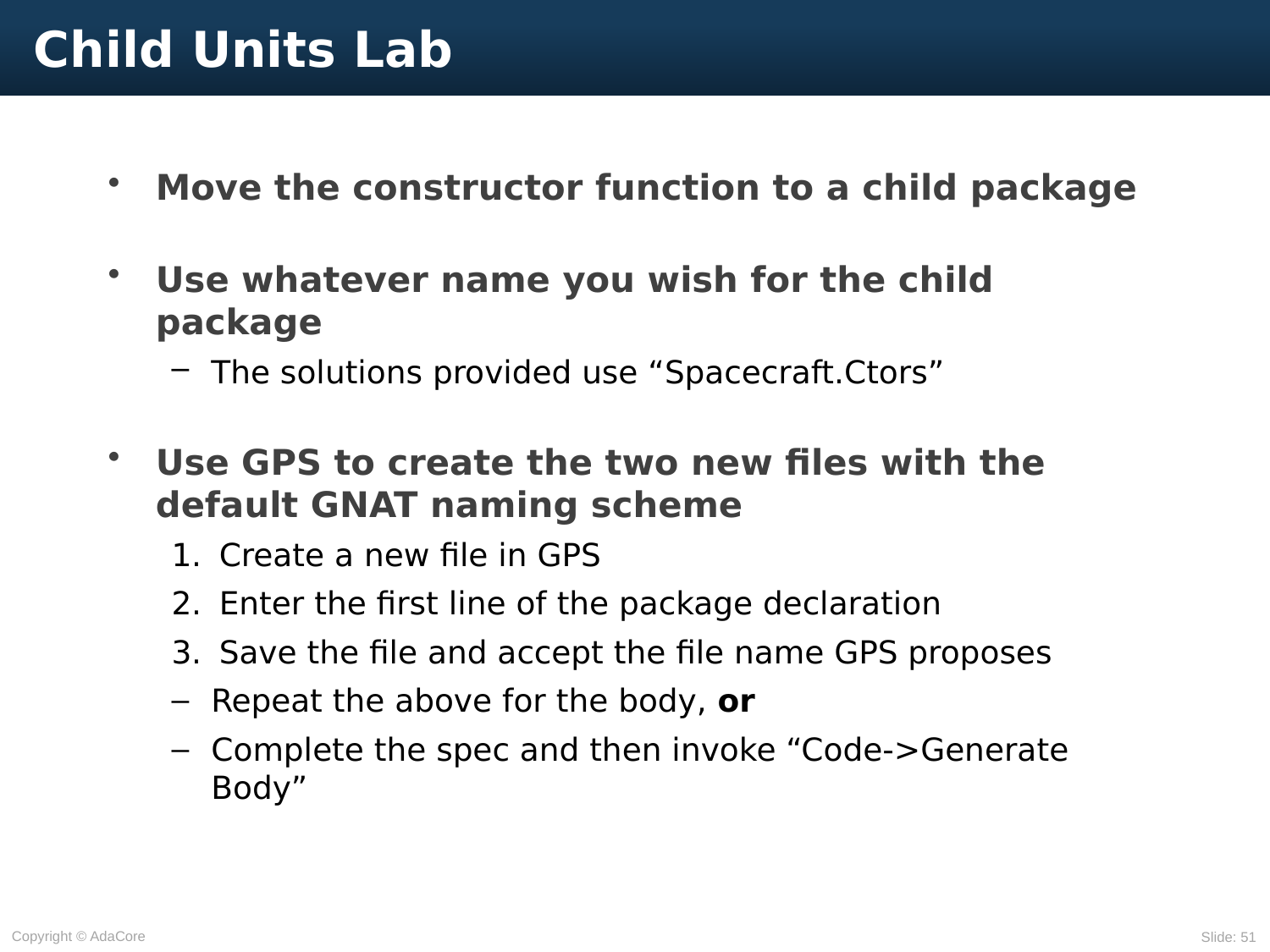

# Child Units Lab
Move the constructor function to a child package
Use whatever name you wish for the child package
The solutions provided use “Spacecraft.Ctors”
Use GPS to create the two new files with the default GNAT naming scheme
Create a new file in GPS
Enter the first line of the package declaration
Save the file and accept the file name GPS proposes
Repeat the above for the body, or
Complete the spec and then invoke “Code->Generate Body”